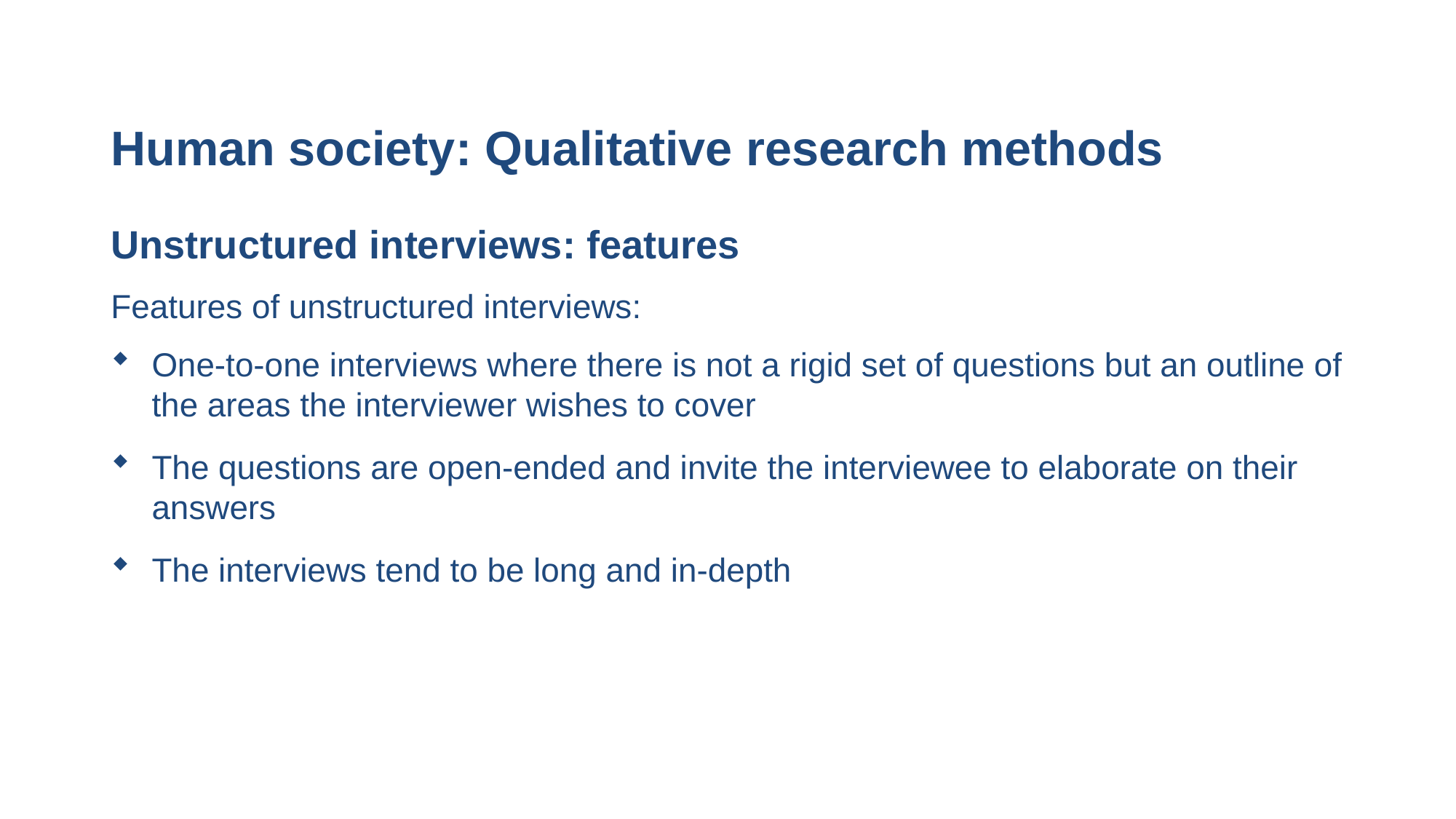

# Human society: Qualitative research methods
Unstructured interviews: features
Features of unstructured interviews:
One-to-one interviews where there is not a rigid set of questions but an outline of the areas the interviewer wishes to cover
The questions are open-ended and invite the interviewee to elaborate on their answers
The interviews tend to be long and in-depth